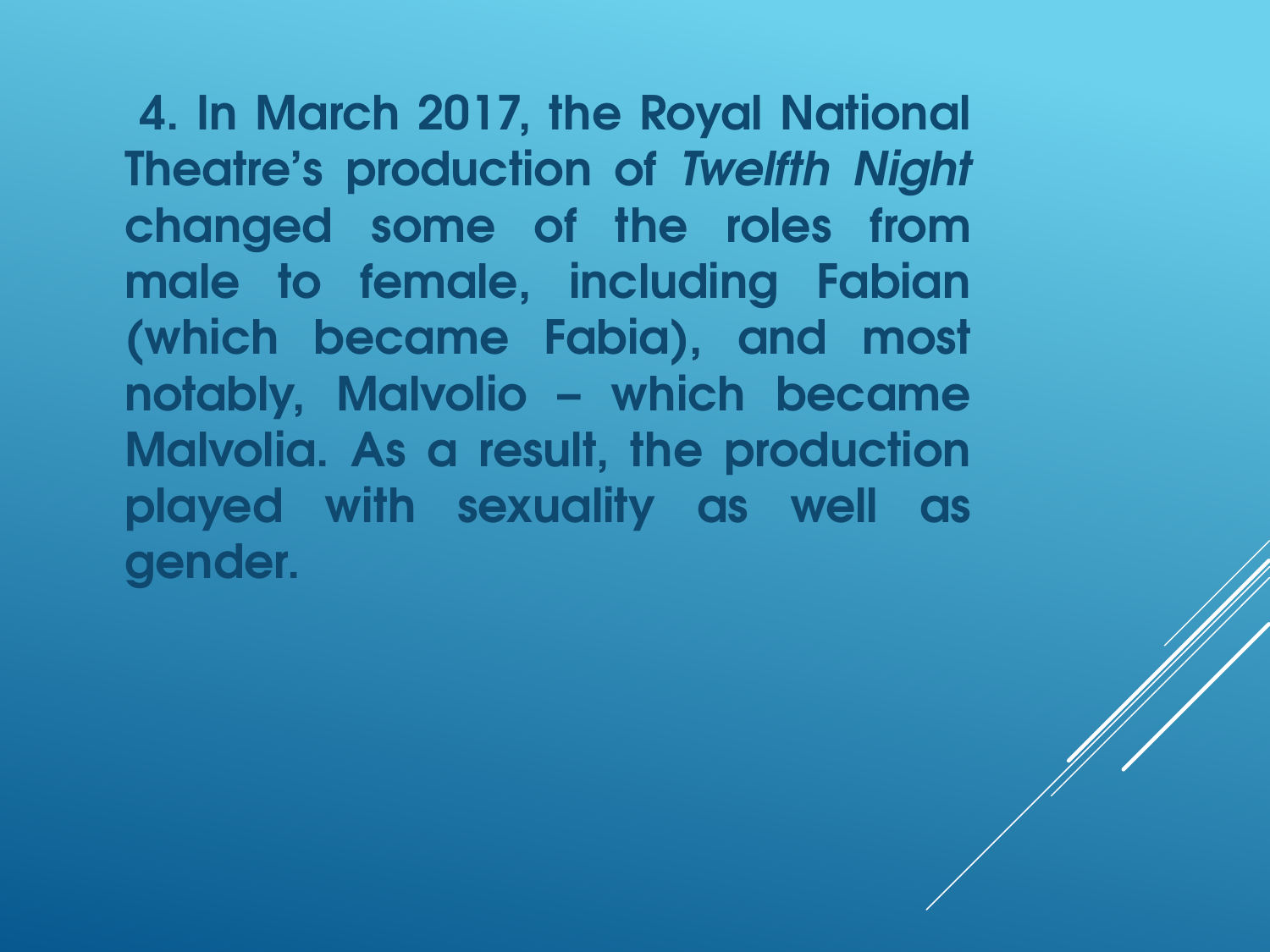

4. In March 2017, the Royal National Theatre’s production of Twelfth Night changed some of the roles from male to female, including Fabian (which became Fabia), and most notably, Malvolio – which became Malvolia. As a result, the production played with sexuality as well as gender.
#